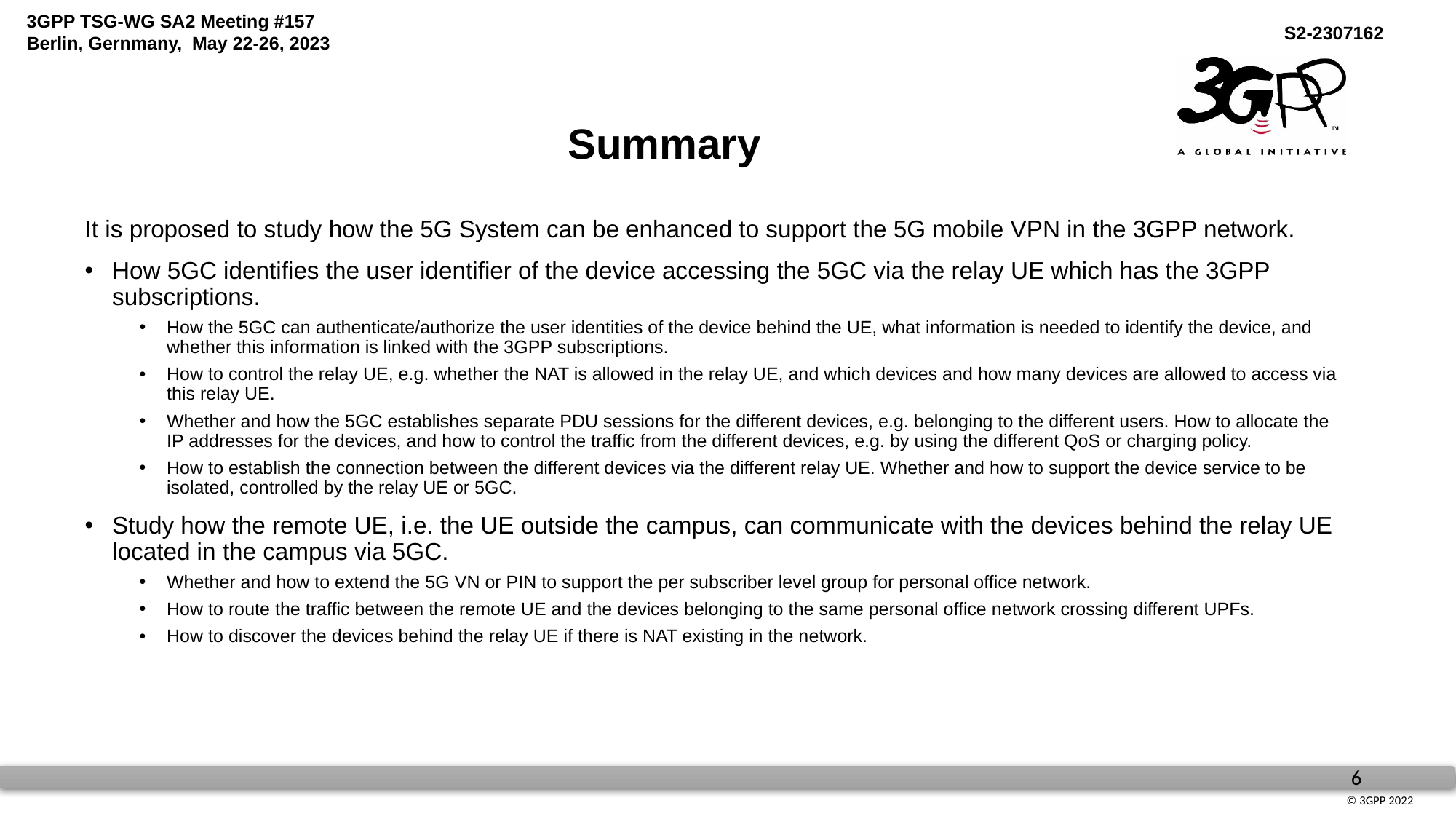

Summary
It is proposed to study how the 5G System can be enhanced to support the 5G mobile VPN in the 3GPP network.
How 5GC identifies the user identifier of the device accessing the 5GC via the relay UE which has the 3GPP subscriptions.
How the 5GC can authenticate/authorize the user identities of the device behind the UE, what information is needed to identify the device, and whether this information is linked with the 3GPP subscriptions.
How to control the relay UE, e.g. whether the NAT is allowed in the relay UE, and which devices and how many devices are allowed to access via this relay UE.
Whether and how the 5GC establishes separate PDU sessions for the different devices, e.g. belonging to the different users. How to allocate the IP addresses for the devices, and how to control the traffic from the different devices, e.g. by using the different QoS or charging policy.
How to establish the connection between the different devices via the different relay UE. Whether and how to support the device service to be isolated, controlled by the relay UE or 5GC.
Study how the remote UE, i.e. the UE outside the campus, can communicate with the devices behind the relay UE located in the campus via 5GC.
Whether and how to extend the 5G VN or PIN to support the per subscriber level group for personal office network.
How to route the traffic between the remote UE and the devices belonging to the same personal office network crossing different UPFs.
How to discover the devices behind the relay UE if there is NAT existing in the network.